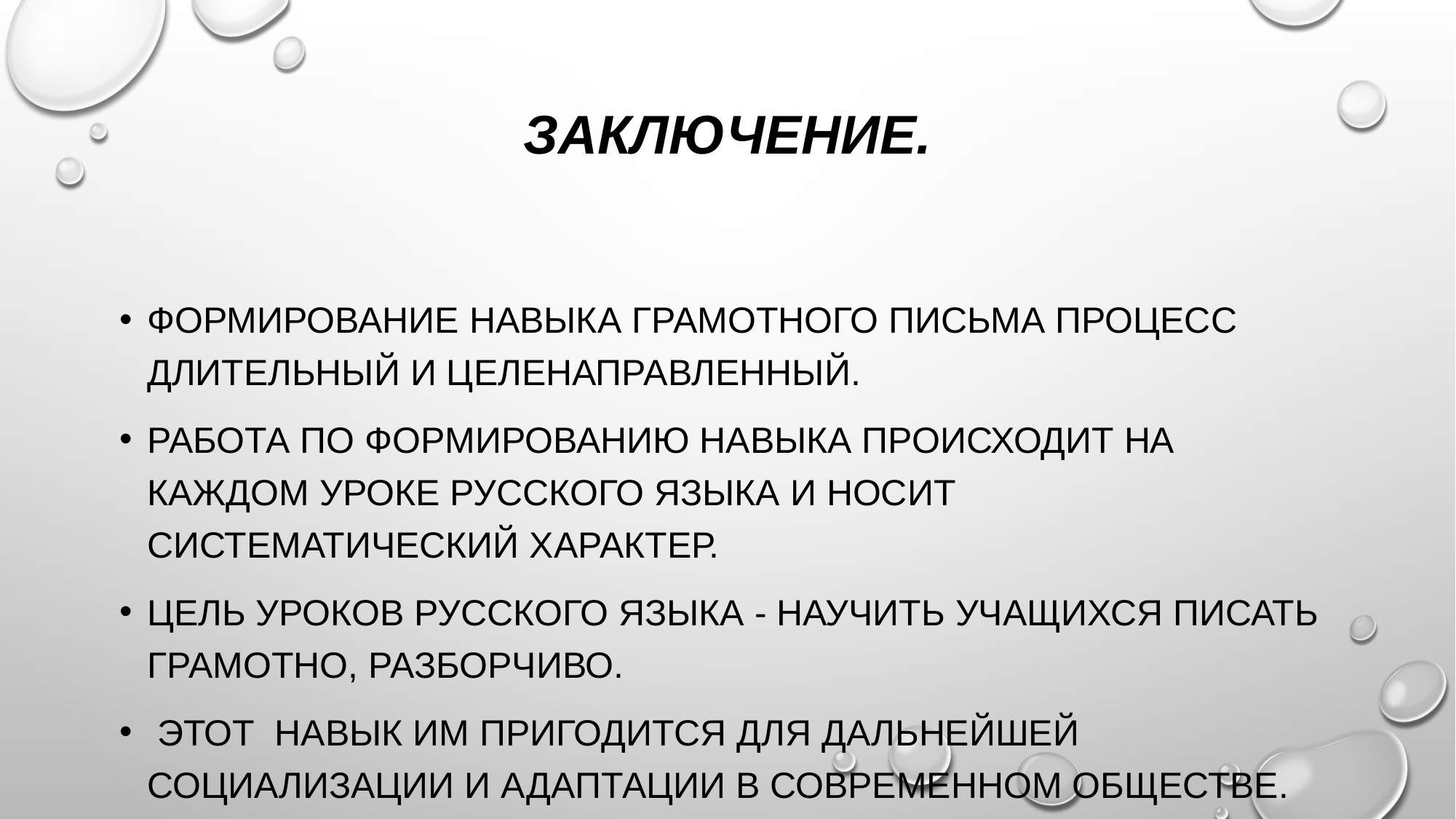

# Заключение.
Формирование навыка грамотного письма процесс длительный и целенаправленный.
Работа по формированию навыка происходит на каждом уроке русского языка и носит систематический характер.
Цель уроков русского языка - научить учащихся писать грамотно, разборчиво.
 Этот  навык им пригодится для дальнейшей социализации и адаптации в современном обществе.